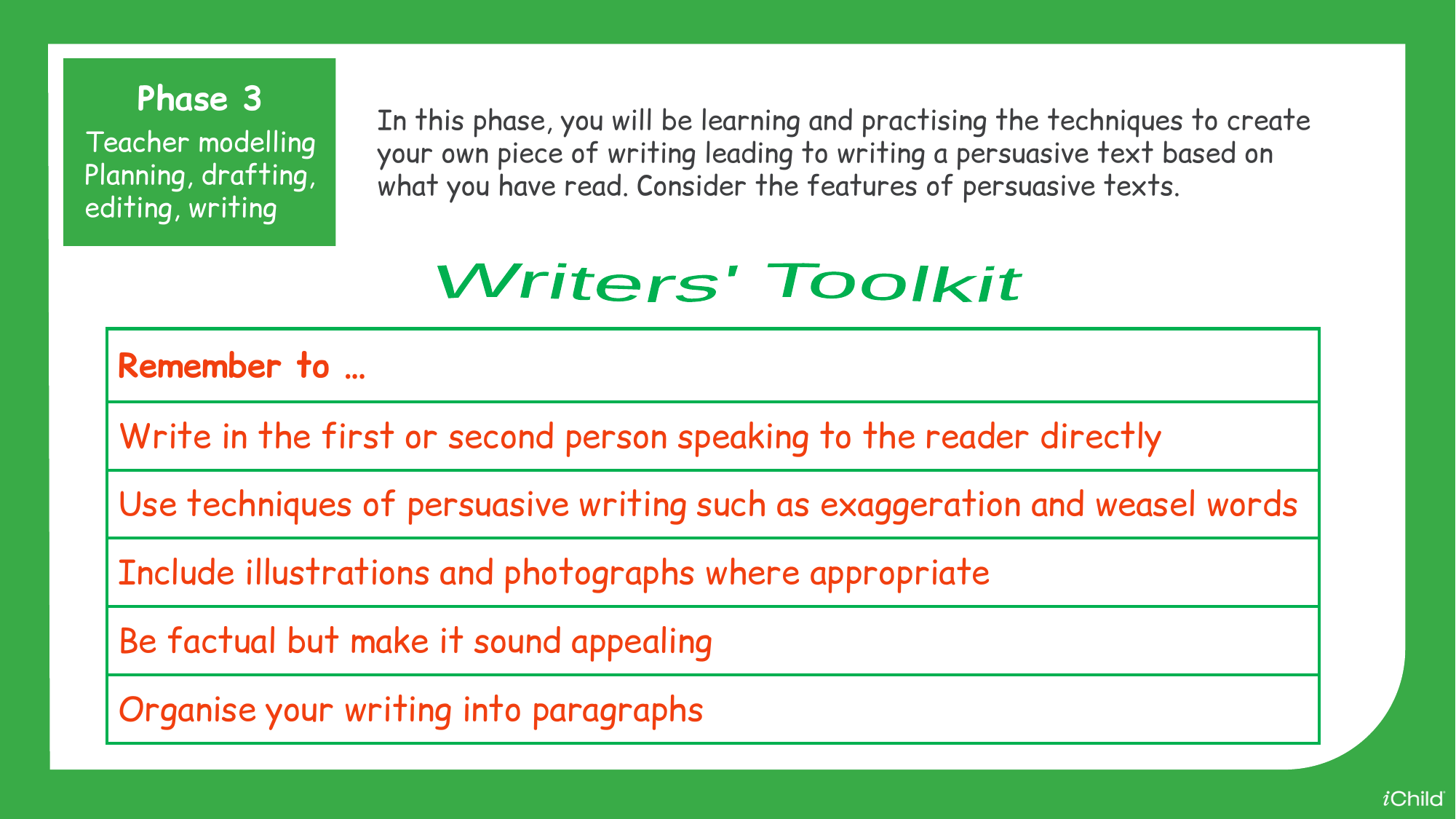

Phase 3
Teacher modelling
Planning, drafting, editing, writing
In this phase, you will be learning and practising the techniques to create your own piece of writing leading to writing a persuasive text based on what you have read. Consider the features of persuasive texts.
Writers' Toolkit
| Remember to … |
| --- |
| Write in the first or second person speaking to the reader directly |
| Use techniques of persuasive writing such as exaggeration and weasel words |
| Include illustrations and photographs where appropriate |
| Be factual but make it sound appealing |
| Organise your writing into paragraphs |